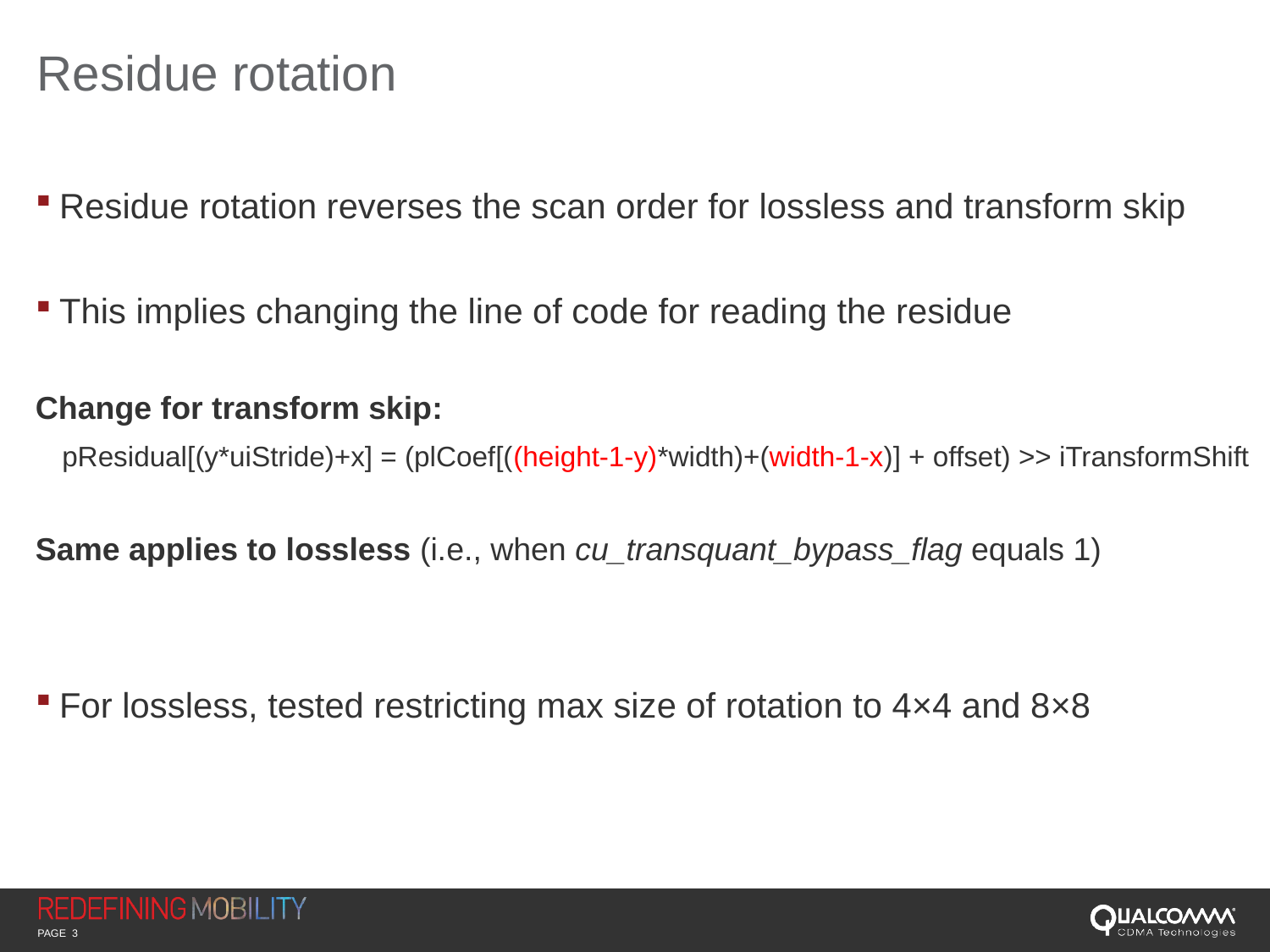

# Residue rotation

Residue rotation reverses the scan order for lossless and transform skip

This implies changing the line of code for reading the residue

Change for transform skip:
   pResidual[(y*uiStride)+x] = (plCoef[((height-1-y)*width)+(width-1-x)] + offset) >> iTransformShift

Same applies to lossless (i.e., when cu_transquant_bypass_flag equals 1)

For lossless, tested restricting max size of rotation to 4×4 and 8×8